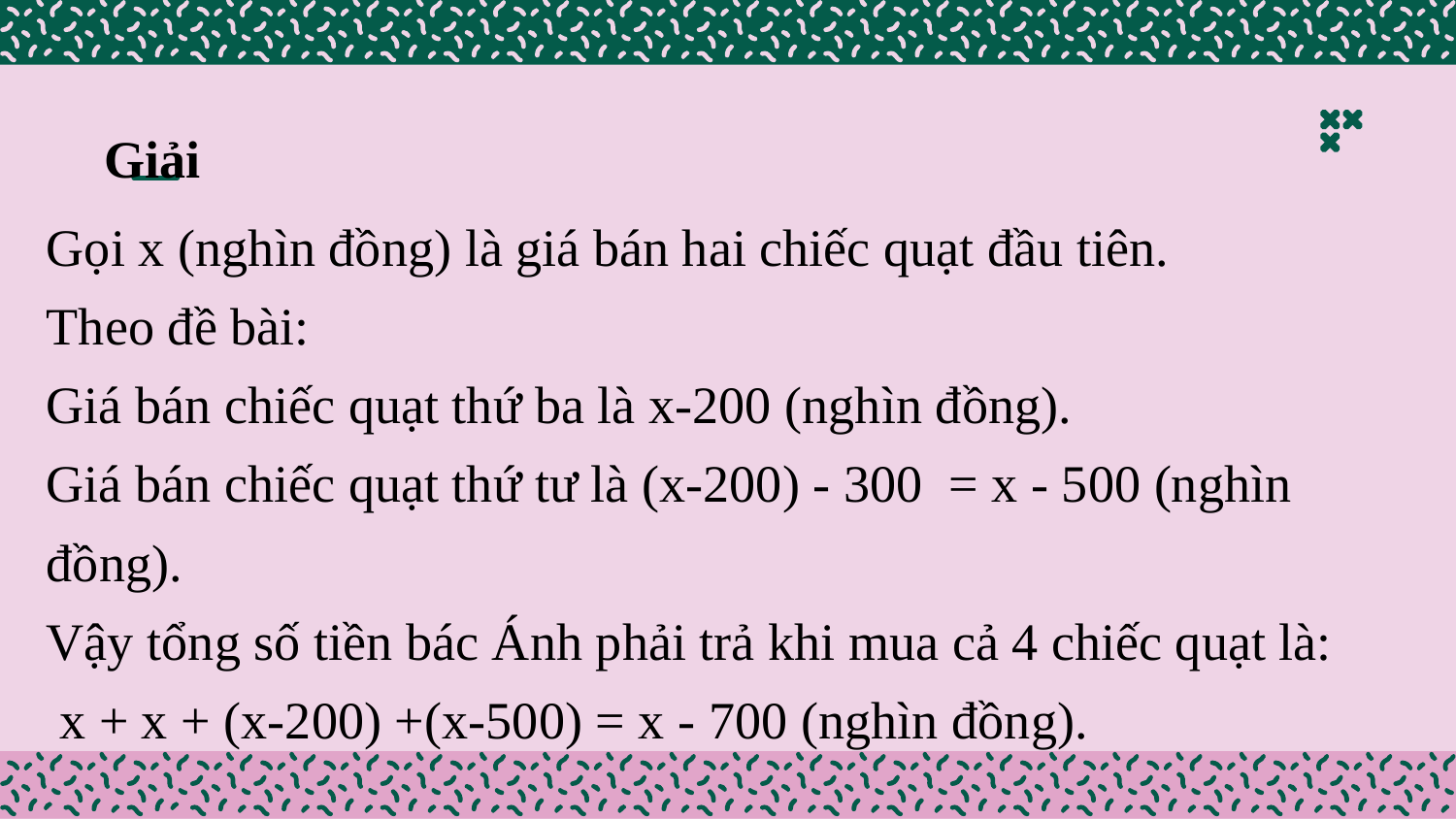

Giải
Gọi x (nghìn đồng) là giá bán hai chiếc quạt đầu tiên.
Theo đề bài:
Giá bán chiếc quạt thứ ba là x-200 (nghìn đồng).
Giá bán chiếc quạt thứ tư là (x-200) - 300  = x - 500 (nghìn đồng).
Vậy tổng số tiền bác Ánh phải trả khi mua cả 4 chiếc quạt là:
 x + x + (x-200) +(x-500) = x - 700 (nghìn đồng).